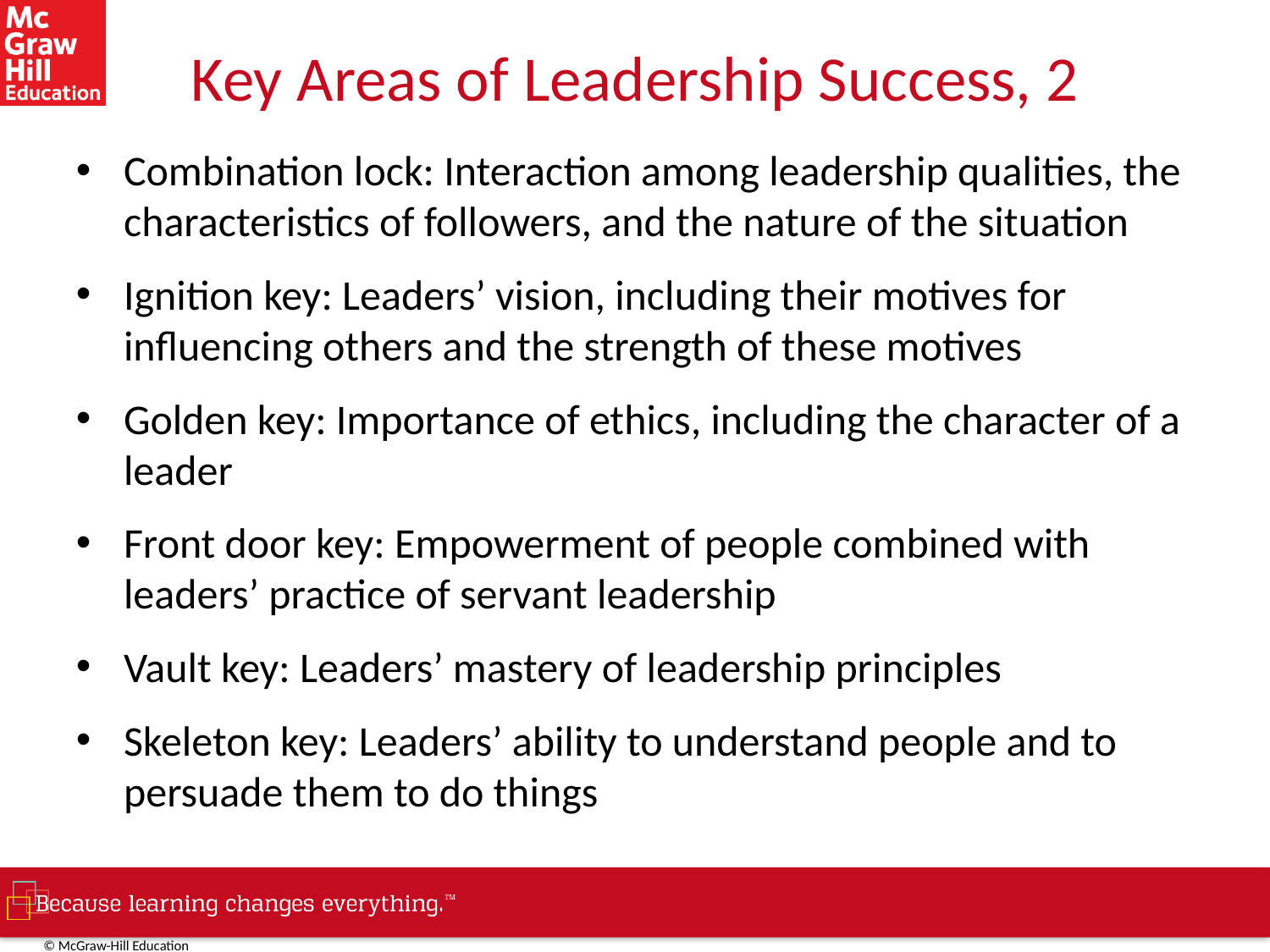

# Key Areas of Leadership Success, 2
Combination lock: Interaction among leadership qualities, the characteristics of followers, and the nature of the situation
Ignition key: Leaders’ vision, including their motives for influencing others and the strength of these motives
Golden key: Importance of ethics, including the character of a leader
Front door key: Empowerment of people combined with leaders’ practice of servant leadership
Vault key: Leaders’ mastery of leadership principles
Skeleton key: Leaders’ ability to understand people and to persuade them to do things